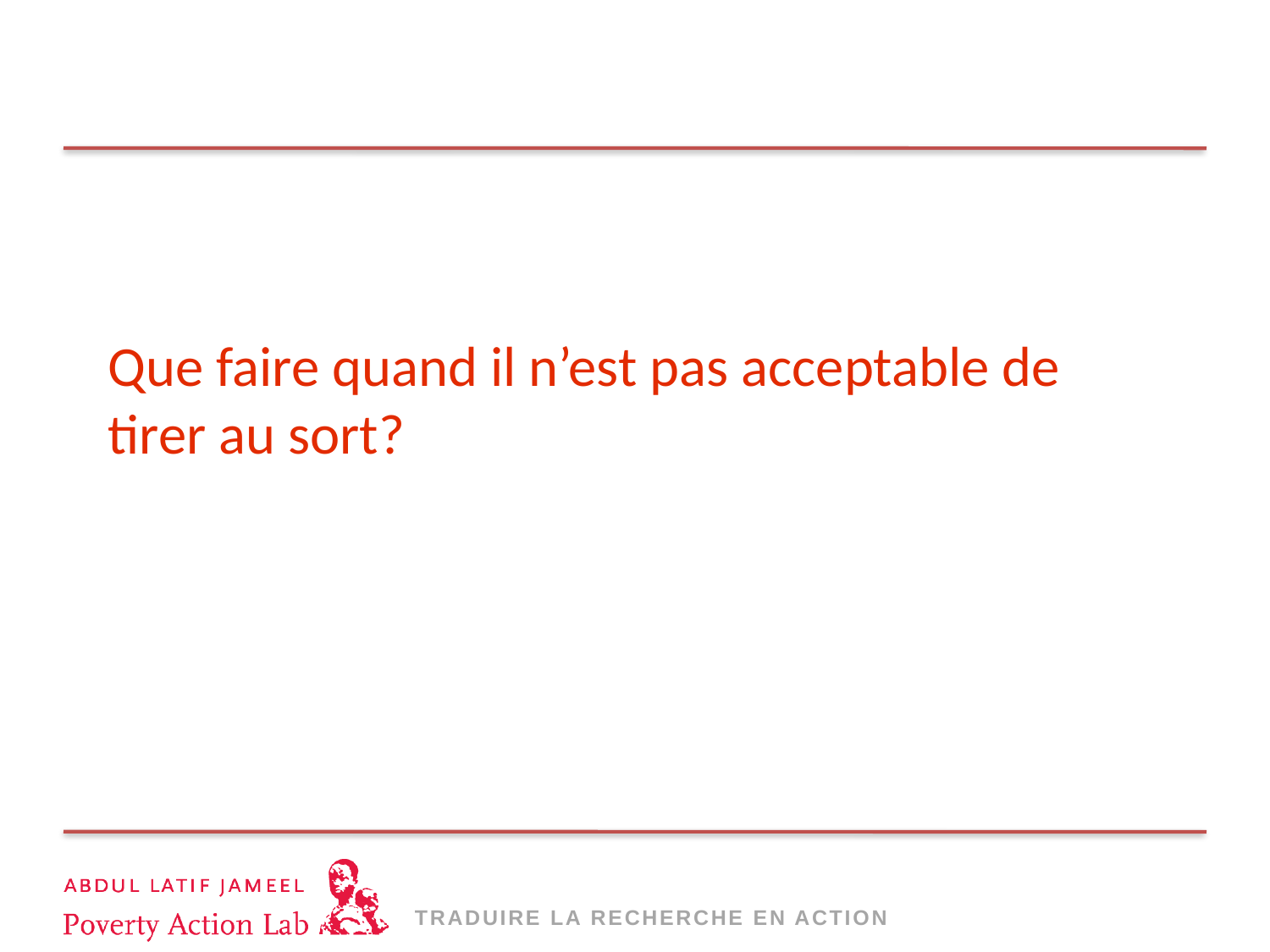

Que faire quand il n’est pas acceptable de tirer au sort?